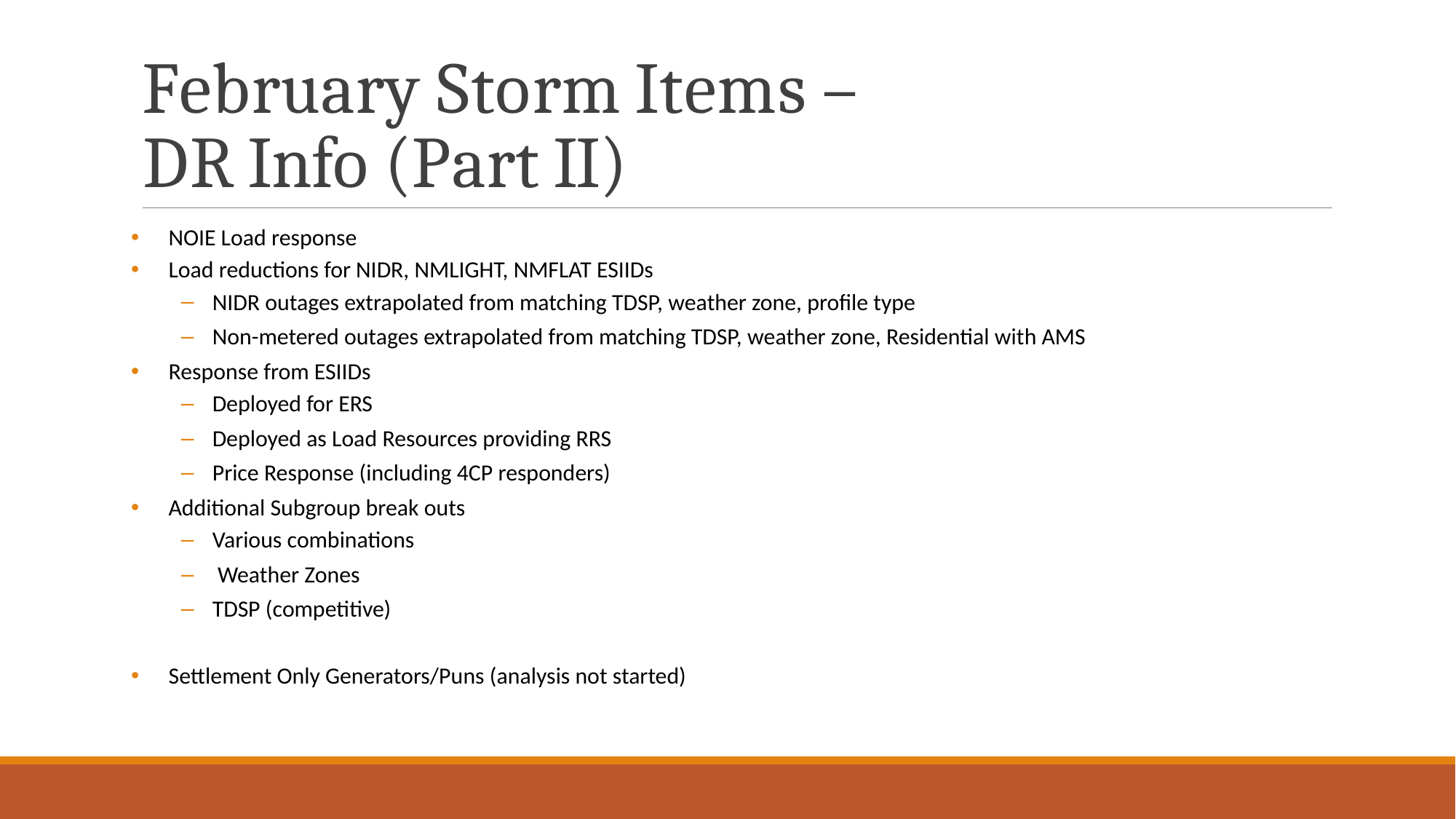

# February Storm Items – DR Info (Part II)
NOIE Load response
Load reductions for NIDR, NMLIGHT, NMFLAT ESIIDs
NIDR outages extrapolated from matching TDSP, weather zone, profile type
Non-metered outages extrapolated from matching TDSP, weather zone, Residential with AMS
Response from ESIIDs
Deployed for ERS
Deployed as Load Resources providing RRS
Price Response (including 4CP responders)
Additional Subgroup break outs
Various combinations
 Weather Zones
TDSP (competitive)

Settlement Only Generators/Puns (analysis not started)